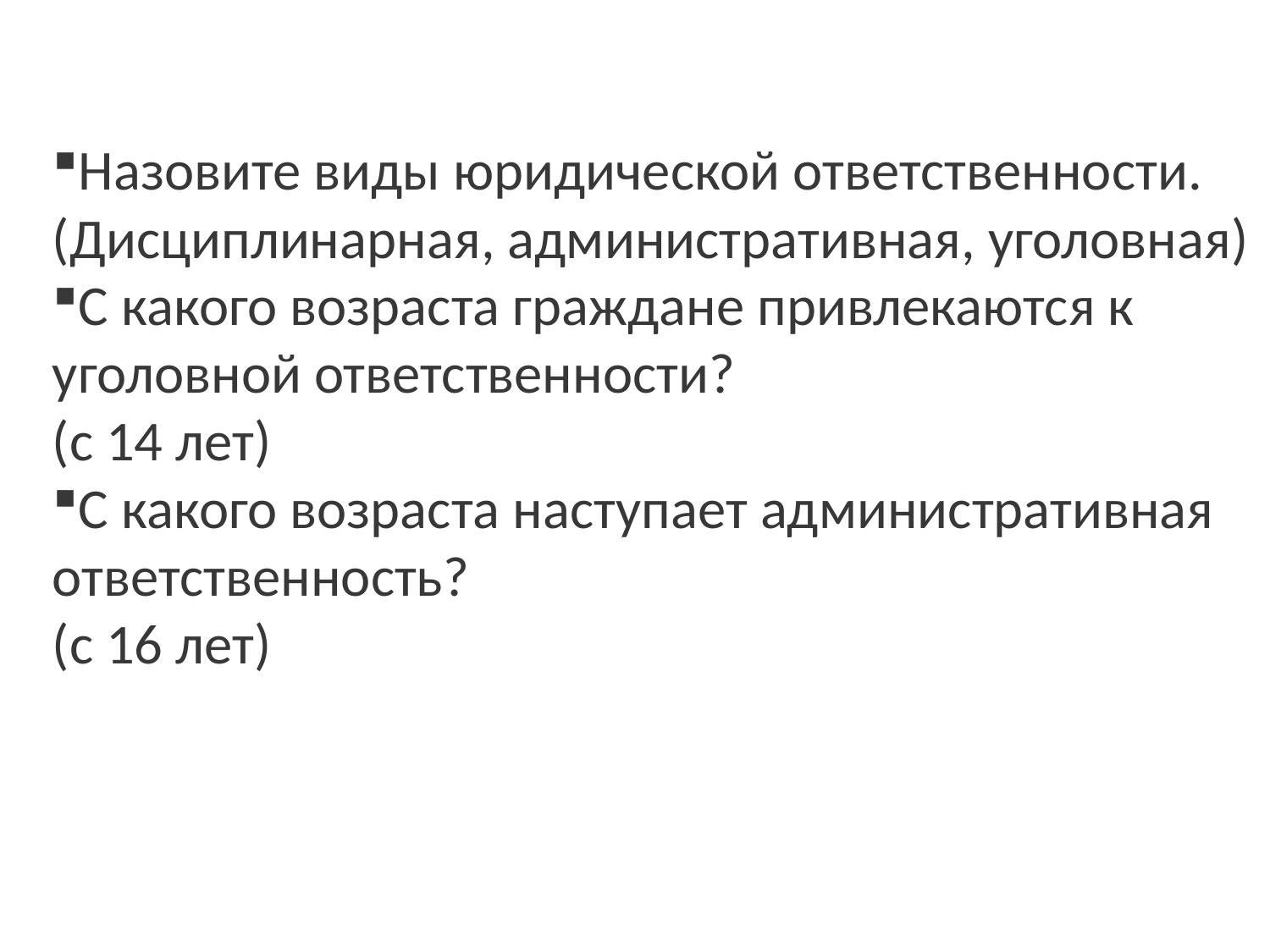

Назовите виды юридической ответственности.
(Дисциплинарная, административная, уголовная)
С какого возраста граждане привлекаются к уголовной ответственности?
(с 14 лет)
С какого возраста наступает административная ответственность?
(с 16 лет)